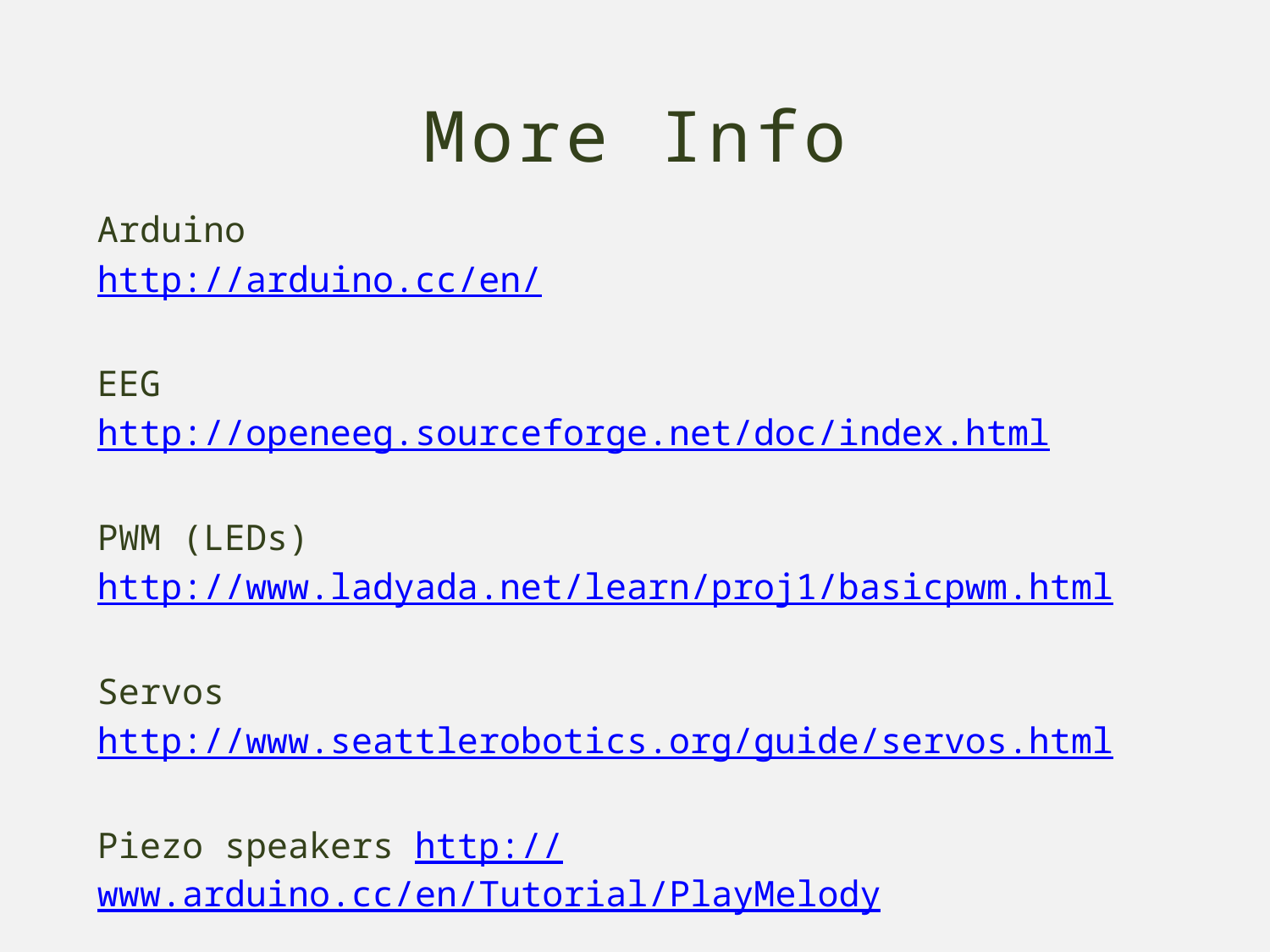

More Info
Arduino
http://arduino.cc/en/

EEG
http://openeeg.sourceforge.net/doc/index.html

PWM (LEDs)
http://www.ladyada.net/learn/proj1/basicpwm.html

Servos
http://www.seattlerobotics.org/guide/servos.html

Piezo speakers http://www.arduino.cc/en/Tutorial/PlayMelody